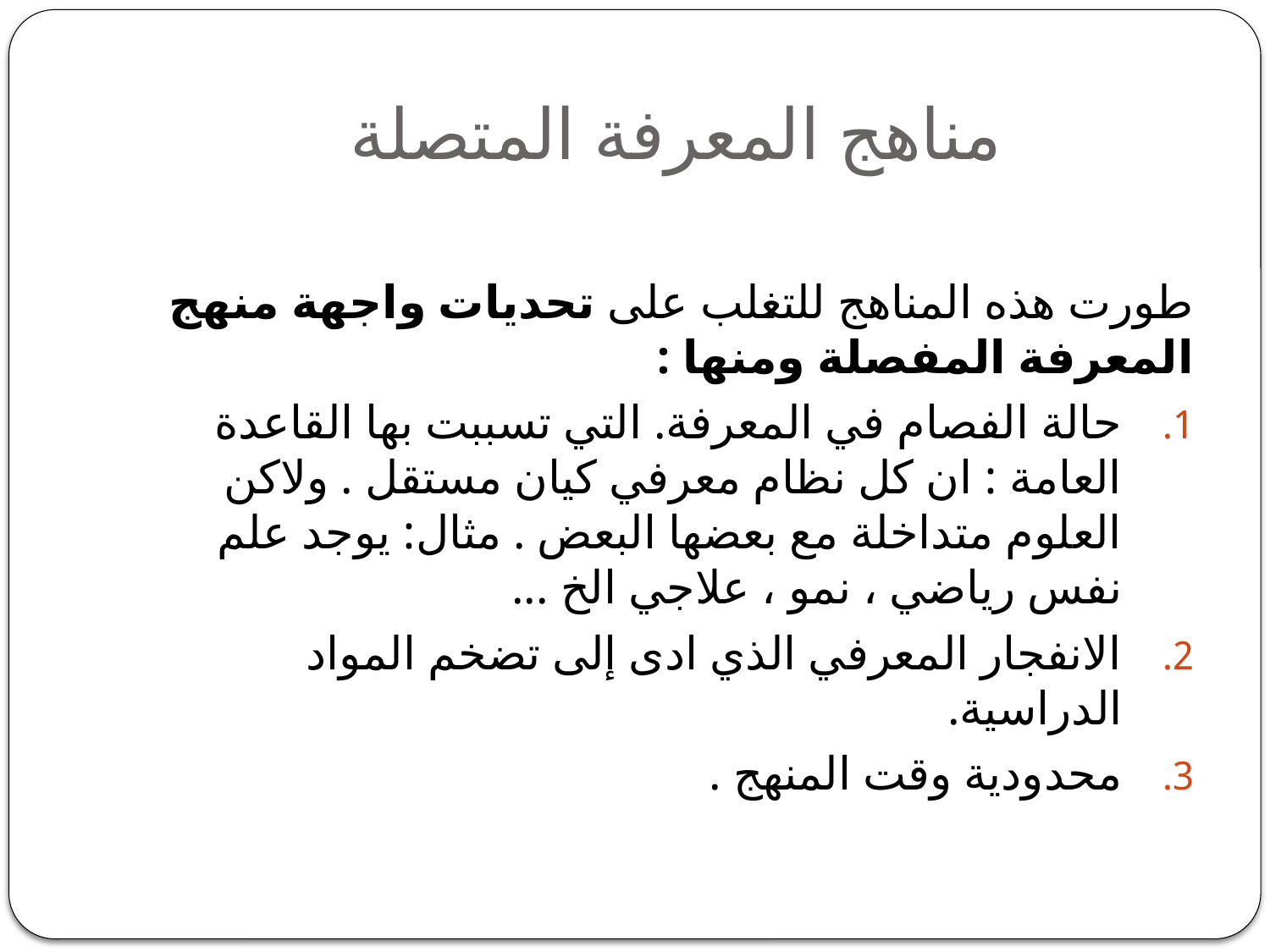

# مناهج المعرفة المتصلة

طورت هذه المناهج للتغلب على تحديات واجهة منهج المعرفة المفصلة ومنها :
حالة الفصام في المعرفة. التي تسببت بها القاعدة العامة : ان كل نظام معرفي كيان مستقل . ولاكن العلوم متداخلة مع بعضها البعض . مثال: يوجد علم نفس رياضي ، نمو ، علاجي الخ ...
الانفجار المعرفي الذي ادى إلى تضخم المواد الدراسية.
محدودية وقت المنهج .